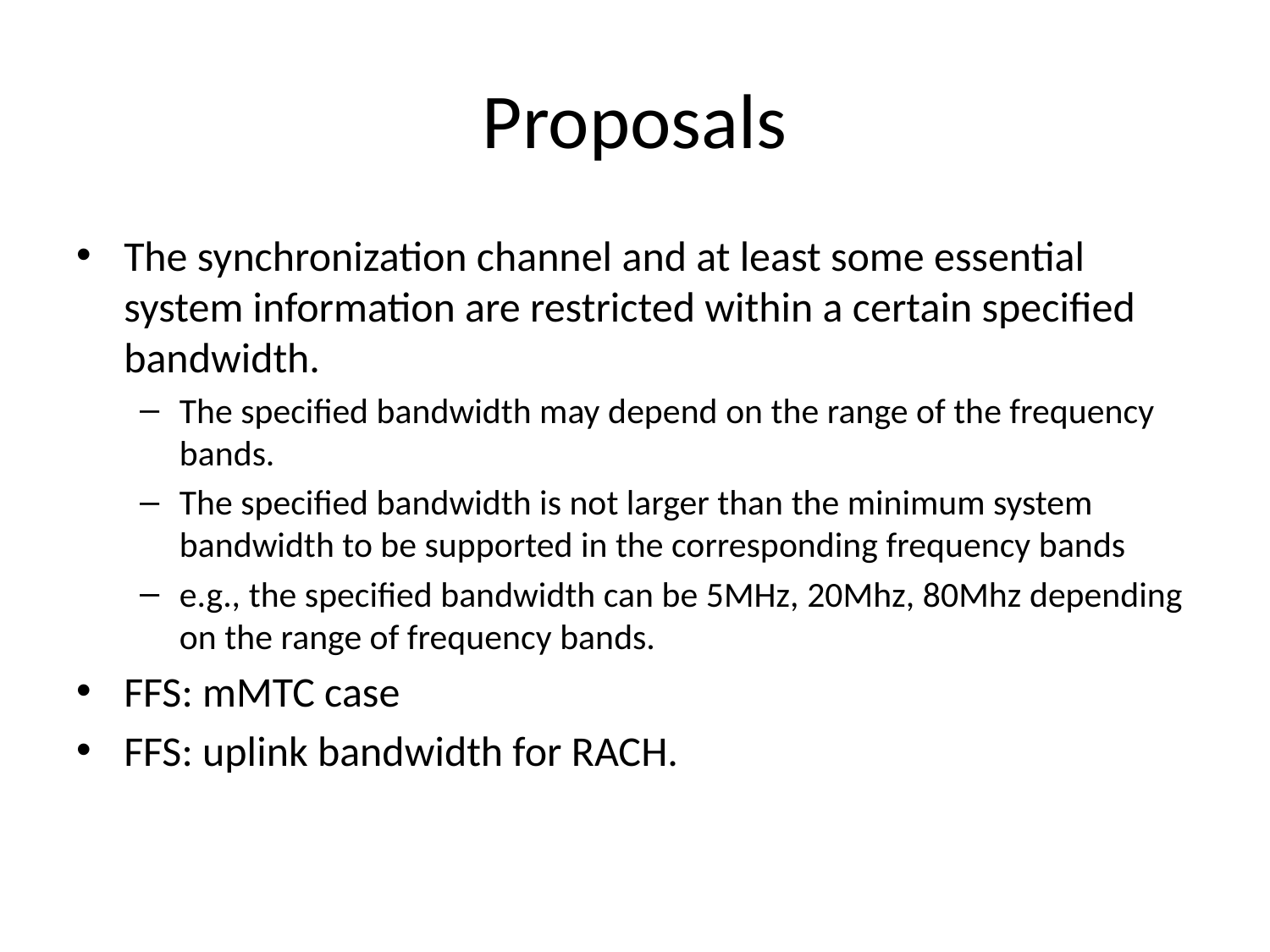

# Proposals
The synchronization channel and at least some essential system information are restricted within a certain specified bandwidth.
The specified bandwidth may depend on the range of the frequency bands.
The specified bandwidth is not larger than the minimum system bandwidth to be supported in the corresponding frequency bands
e.g., the specified bandwidth can be 5MHz, 20Mhz, 80Mhz depending on the range of frequency bands.
FFS: mMTC case
FFS: uplink bandwidth for RACH.